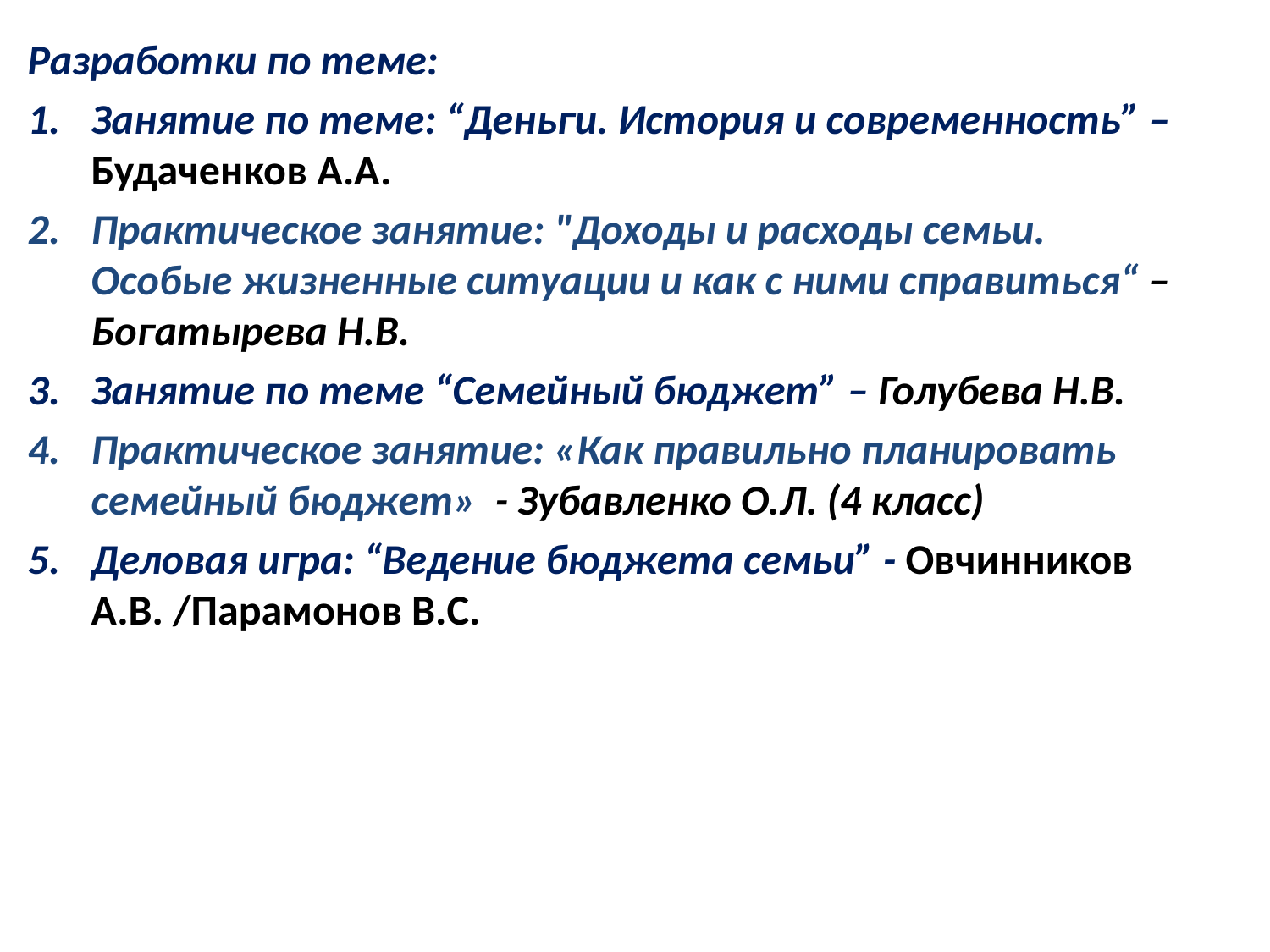

Разработки по теме:
Занятие по теме: “Деньги. История и современность” – Будаченков А.А.
Практическое занятие: "Доходы и расходы семьи. Особые жизненные ситуации и как с ними справиться“ – Богатырева Н.В.
Занятие по теме “Семейный бюджет” – Голубева Н.В.
Практическое занятие: «Как правильно планировать семейный бюджет»  - Зубавленко О.Л. (4 класс)
Деловая игра: “Ведение бюджета семьи” - Овчинников А.В. /Парамонов В.С.